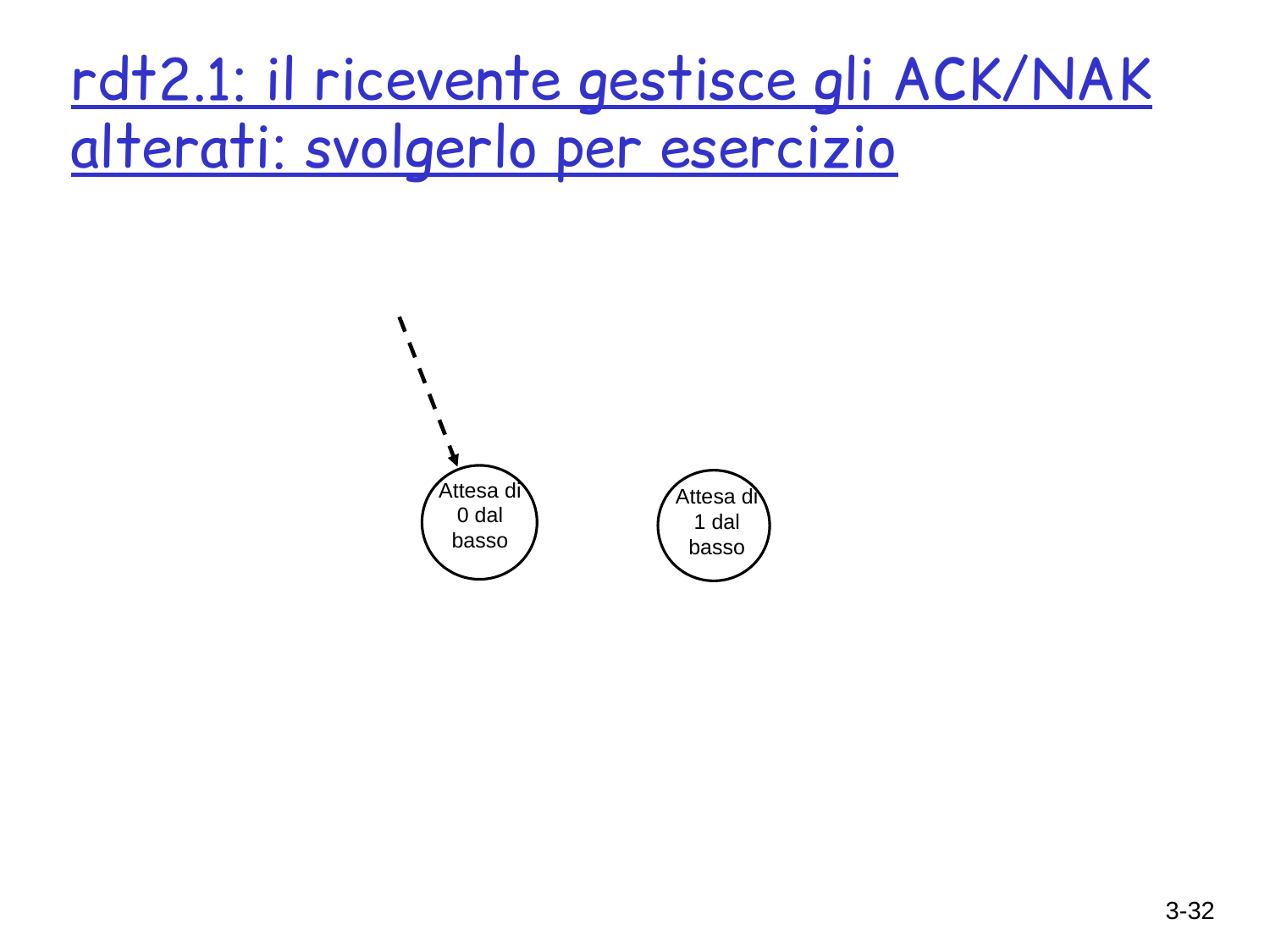

# rdt2.1: il ricevente gestisce gli ACK/NAK alterati: svolgerlo per esercizio

Attesa di 0 dal basso

Attesa di 1 dal basso
3-32